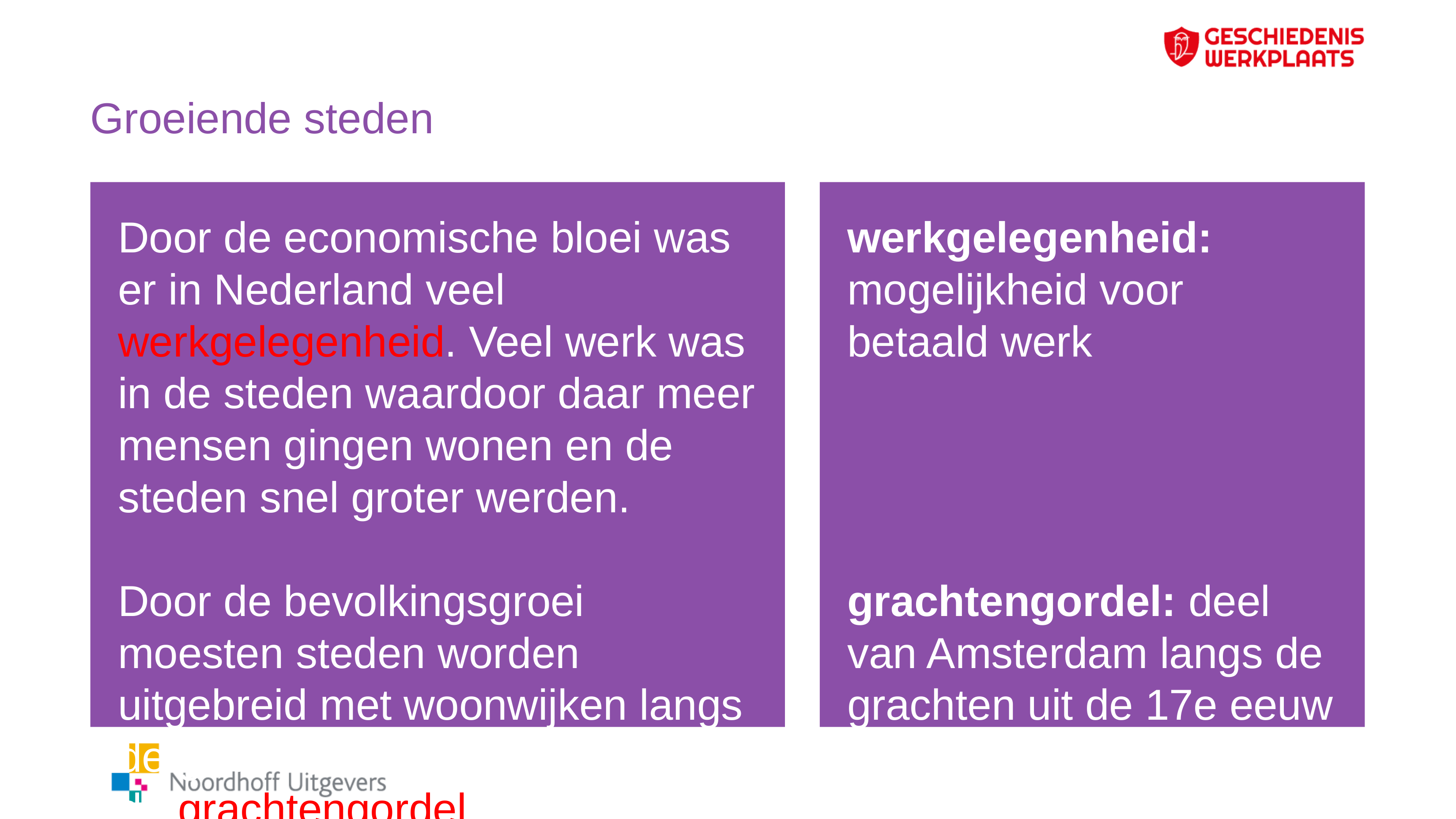

# Groeiende steden
Door de economische bloei was er in Nederland veel werkgelegenheid. Veel werk was in de steden waardoor daar meer mensen gingen wonen en de steden snel groter werden.

Door de bevolkingsgroei moesten steden worden uitgebreid met woonwijken langs de grachten. Hierdoor ontstond de grachtengordel.

Het meeste vervoer in de Republiek ging over water.

werkgelegenheid: mogelijkheid voor betaald werk

grachtengordel: deel van Amsterdam langs de grachten uit de 17e eeuw